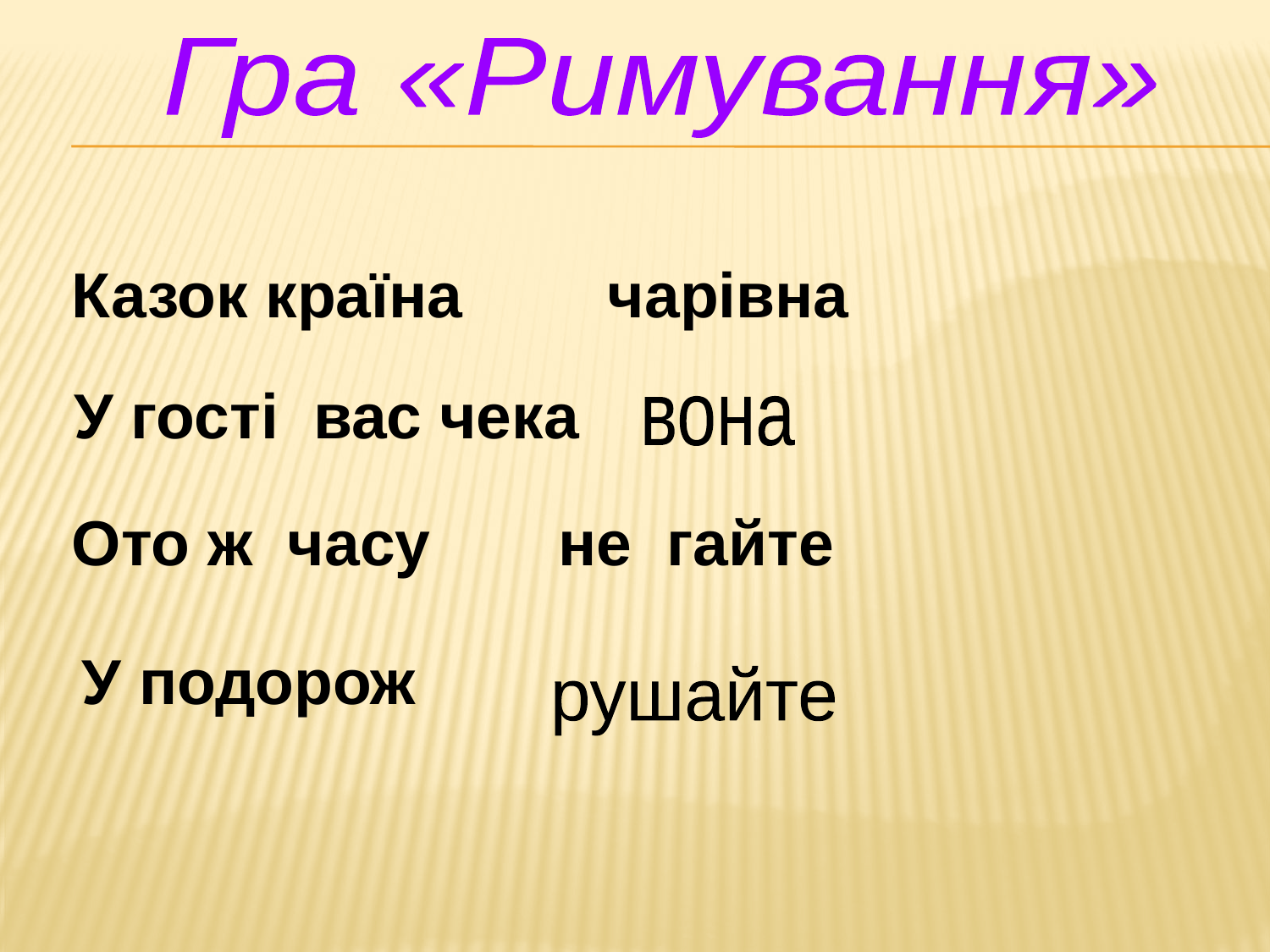

Гра «Римування»
Казок країна
чарівна
У гості  вас чека
вона
Ото ж  часу
не  гайте
У подорож
рушайте